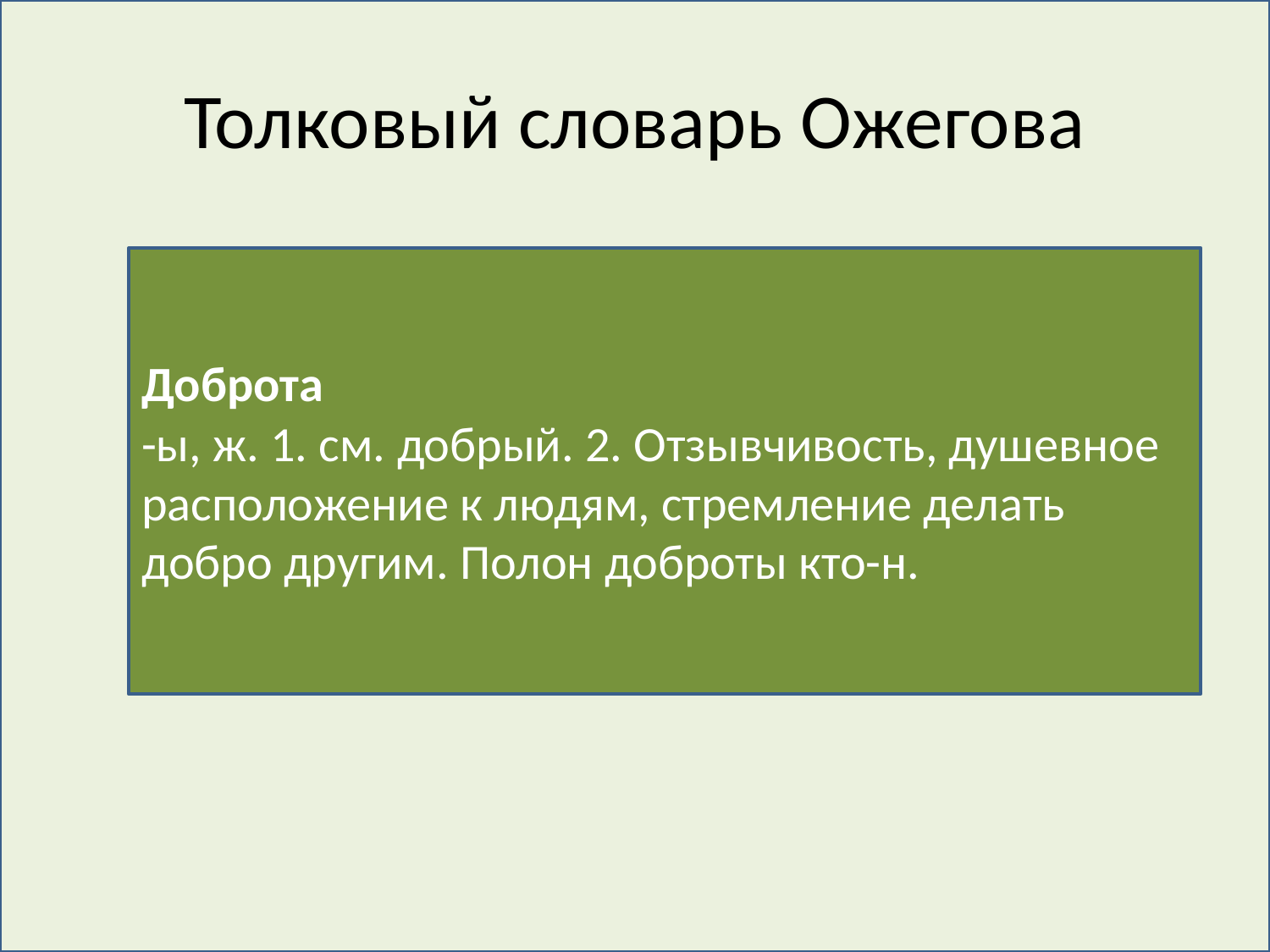

# Толковый словарь Ожегова
Доброта
-ы, ж. 1. см. добрый. 2. Отзывчивость, душевное расположение к людям, стремление делать добро другим. Полон доброты кто-н.